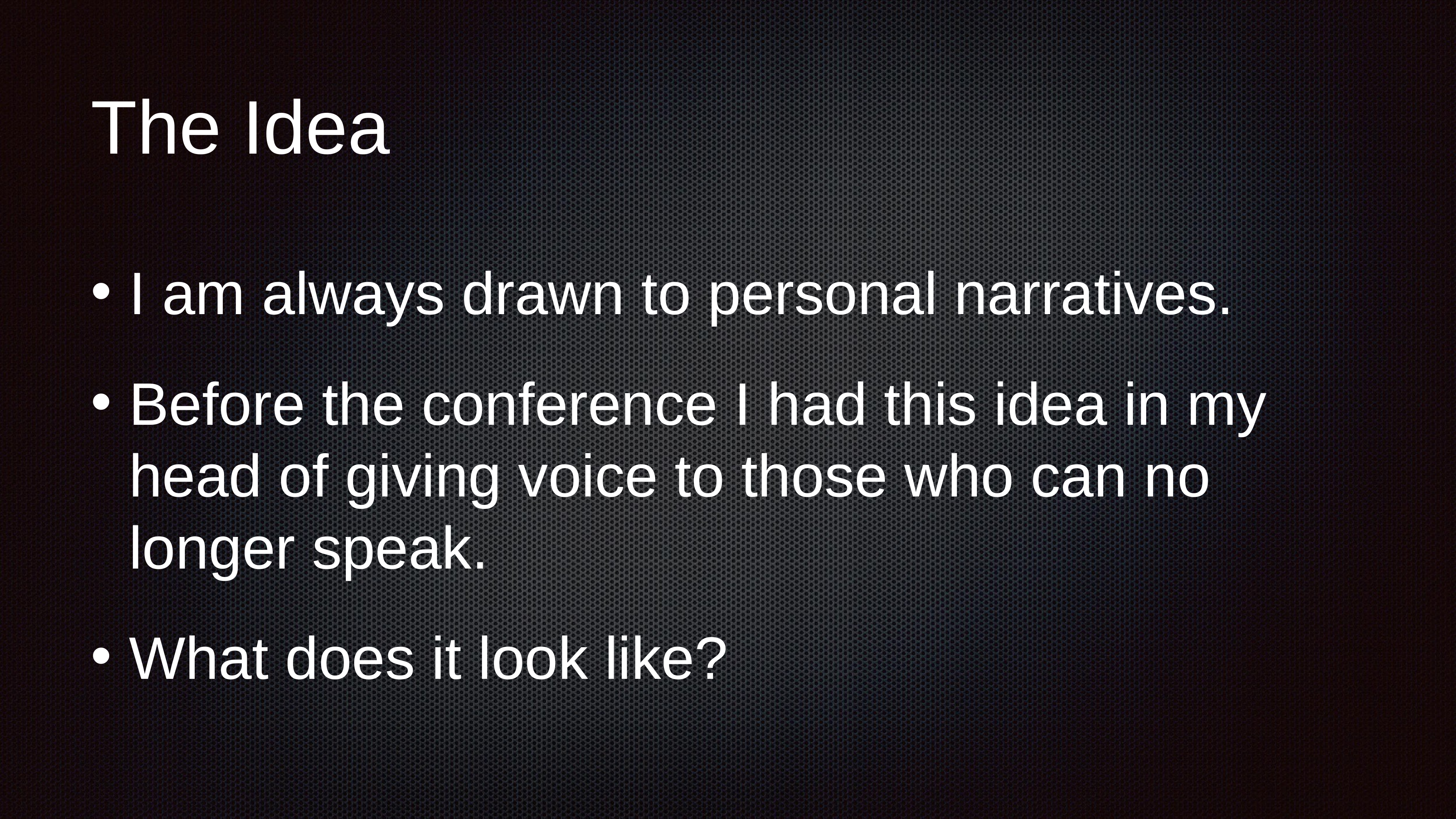

# The Idea
I am always drawn to personal narratives.
Before the conference I had this idea in my head of giving voice to those who can no longer speak.
What does it look like?